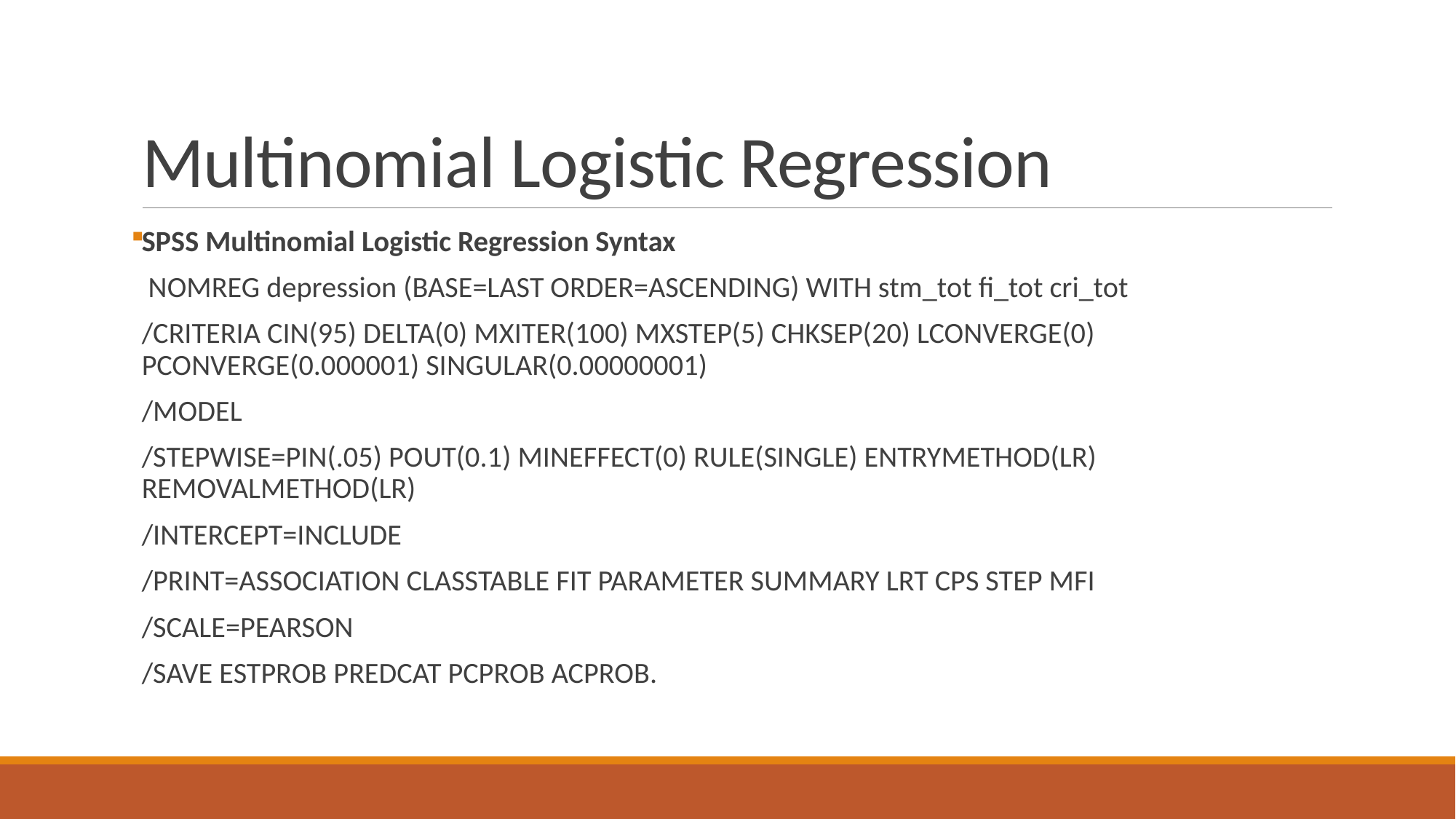

# Multinomial Logistic Regression
SPSS Multinomial Logistic Regression Syntax
 NOMREG depression (BASE=LAST ORDER=ASCENDING) WITH stm_tot fi_tot cri_tot
/CRITERIA CIN(95) DELTA(0) MXITER(100) MXSTEP(5) CHKSEP(20) LCONVERGE(0) PCONVERGE(0.000001) SINGULAR(0.00000001)
/MODEL
/STEPWISE=PIN(.05) POUT(0.1) MINEFFECT(0) RULE(SINGLE) ENTRYMETHOD(LR) REMOVALMETHOD(LR)
/INTERCEPT=INCLUDE
/PRINT=ASSOCIATION CLASSTABLE FIT PARAMETER SUMMARY LRT CPS STEP MFI
/SCALE=PEARSON
/SAVE ESTPROB PREDCAT PCPROB ACPROB.